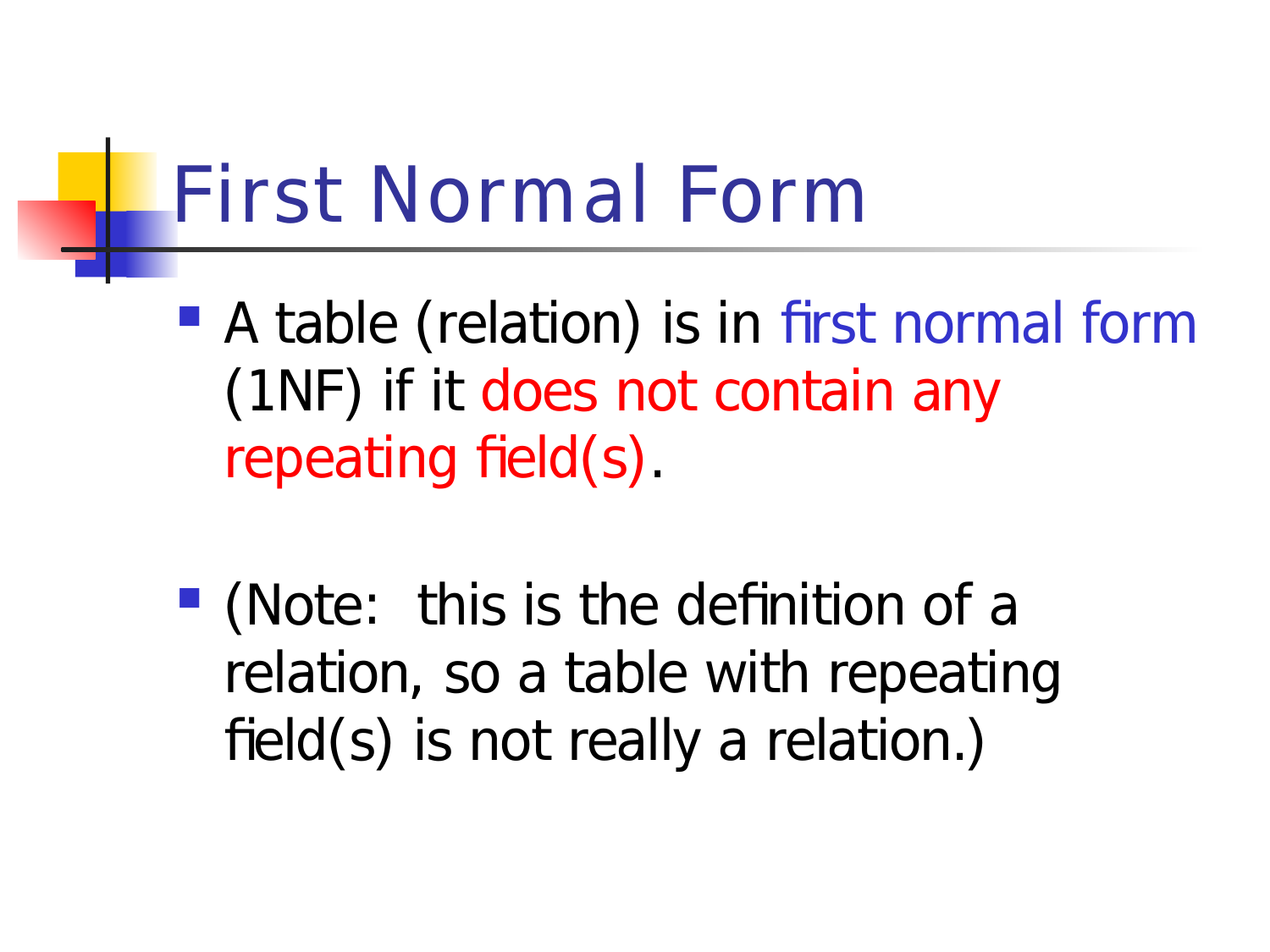

# First Normal Form
A table (relation) is in first normal form (1NF) if it does not contain any repeating field(s).
(Note:  this is the definition of a relation, so a table with repeating field(s) is not really a relation.)